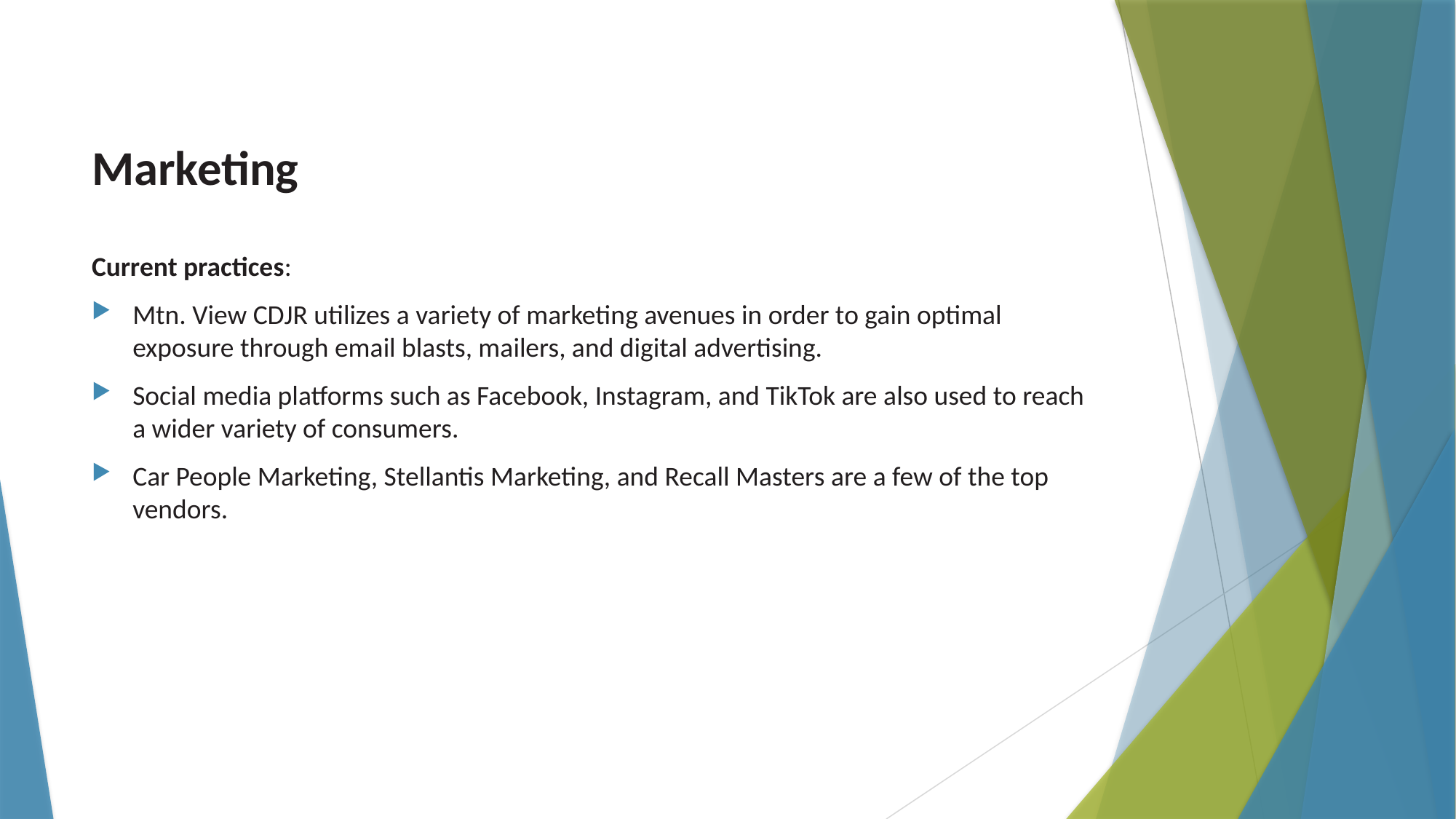

# Marketing
Current practices:
Mtn. View CDJR utilizes a variety of marketing avenues in order to gain optimal exposure through email blasts, mailers, and digital advertising.
Social media platforms such as Facebook, Instagram, and TikTok are also used to reach a wider variety of consumers.
Car People Marketing, Stellantis Marketing, and Recall Masters are a few of the top vendors.